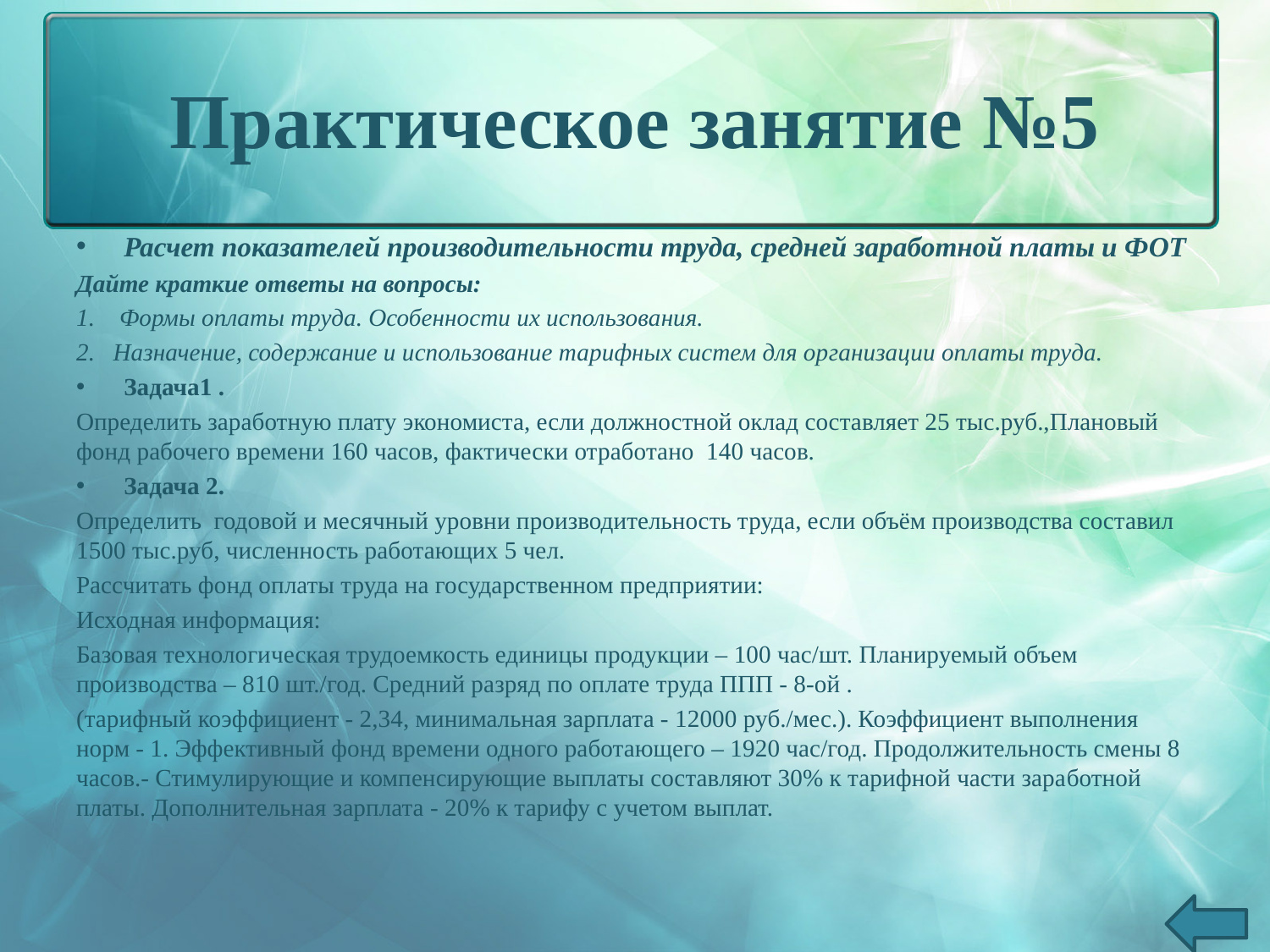

# Практическое занятие №5
Расчет показателей производительности труда, средней заработной платы и ФОТ
Дайте краткие ответы на вопросы:
1.    Формы оплаты труда. Особенности их использования.
2.   Назначение, содержание и использование тарифных систем для ор­ганизации оплаты труда.
Задача1 .
Определить заработную плату экономиста, если должностной оклад составляет 25 тыс.руб.,Плановый фонд рабочего времени 160 часов, фактически отработано  140 часов.
Задача 2.
Определить  годовой и месячный уровни производительность труда, если объём производства составил 1500 тыс.руб, численность работающих 5 чел.
Рассчитать фонд оплаты труда на государственном предприятии:
Исходная информация:
Базовая технологическая трудоемкость единицы продукции – 100 час/шт. Планируемый объем производства – 810 шт./год. Средний разряд по оп­лате труда ППП - 8-ой .
(тарифный коэффициент - 2,34, минимальная зарплата - 12000 руб./мес.). Коэффициент выполнения норм - 1. Эффективный фонд времени одного работающего – 1920 час/год. Продолжительность смены 8 часов.- Стимулирующие и компенсирующие выплаты составляют 30% к тарифной части зара­ботной платы. Дополнительная зарплата - 20% к тарифу с учетом выплат.